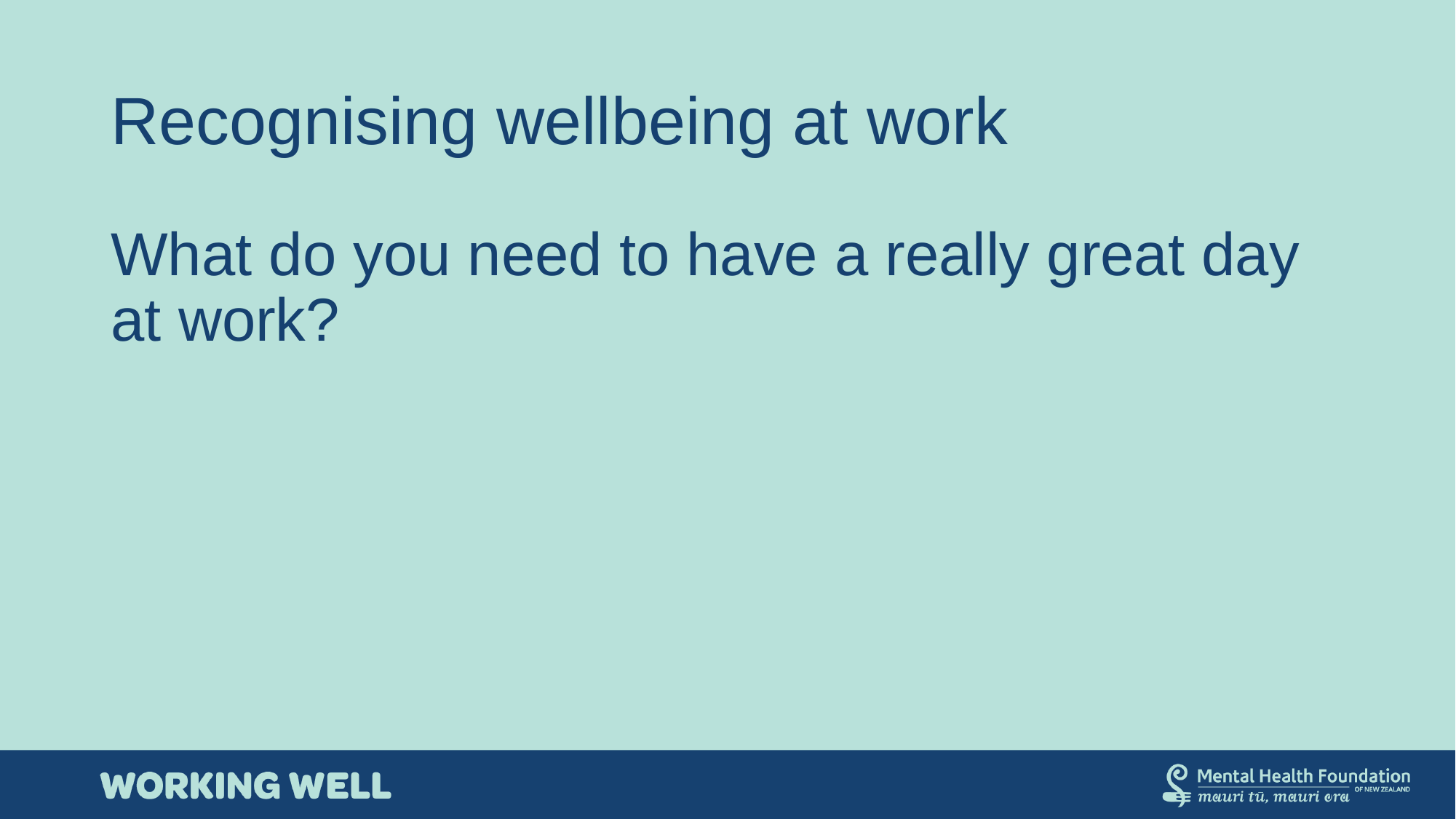

# Recognising wellbeing at work
What do you need to have a really great day at work?